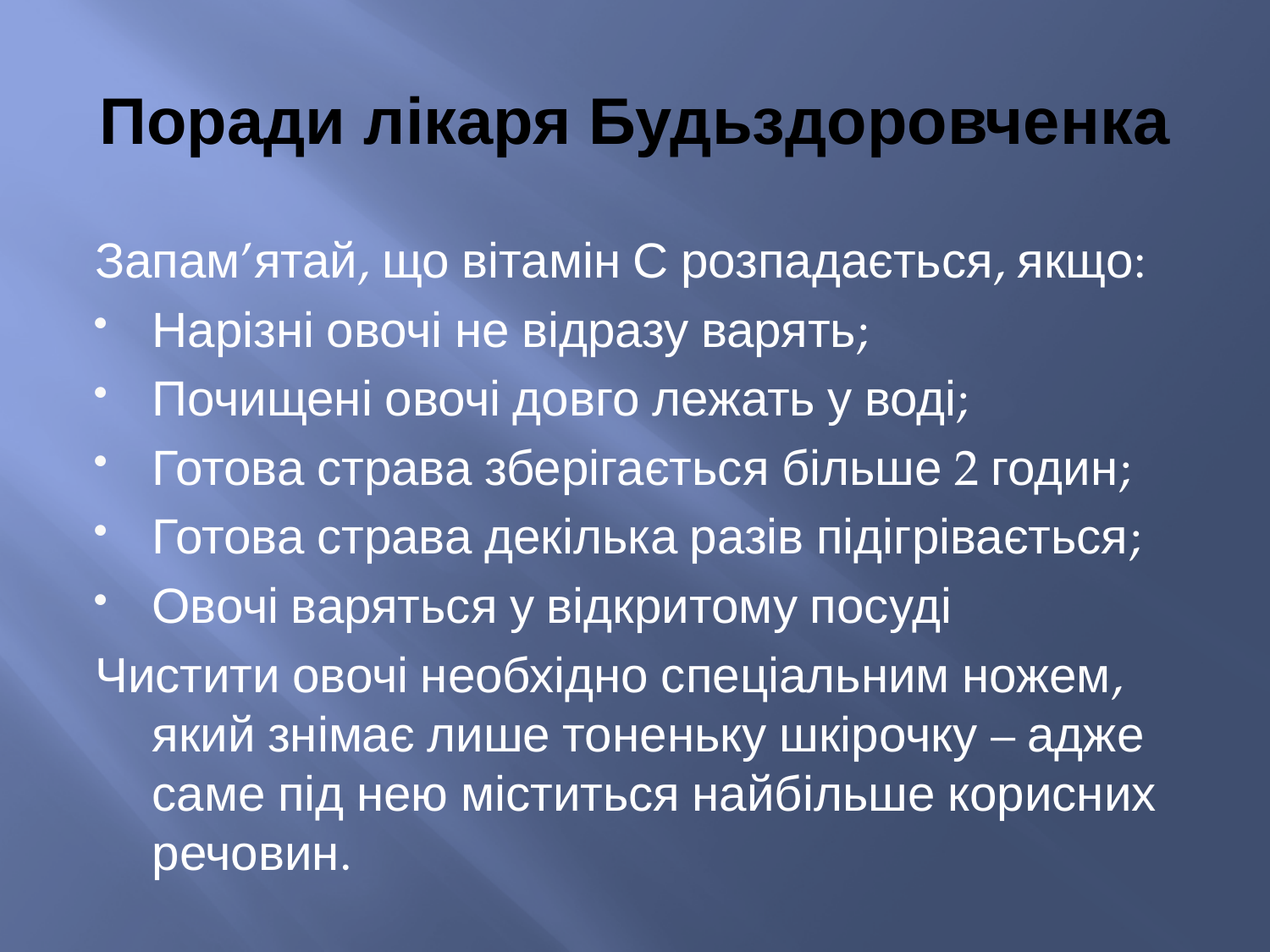

# Поради лікаря Будьздоровченка
Запам’ятай, що вітамін С розпадається, якщо:
Нарізні овочі не відразу варять;
Почищені овочі довго лежать у воді;
Готова страва зберігається більше 2 годин;
Готова страва декілька разів підігрівається;
Овочі варяться у відкритому посуді
Чистити овочі необхідно спеціальним ножем, який знімає лише тоненьку шкірочку – адже саме під нею міститься найбільше корисних речовин.